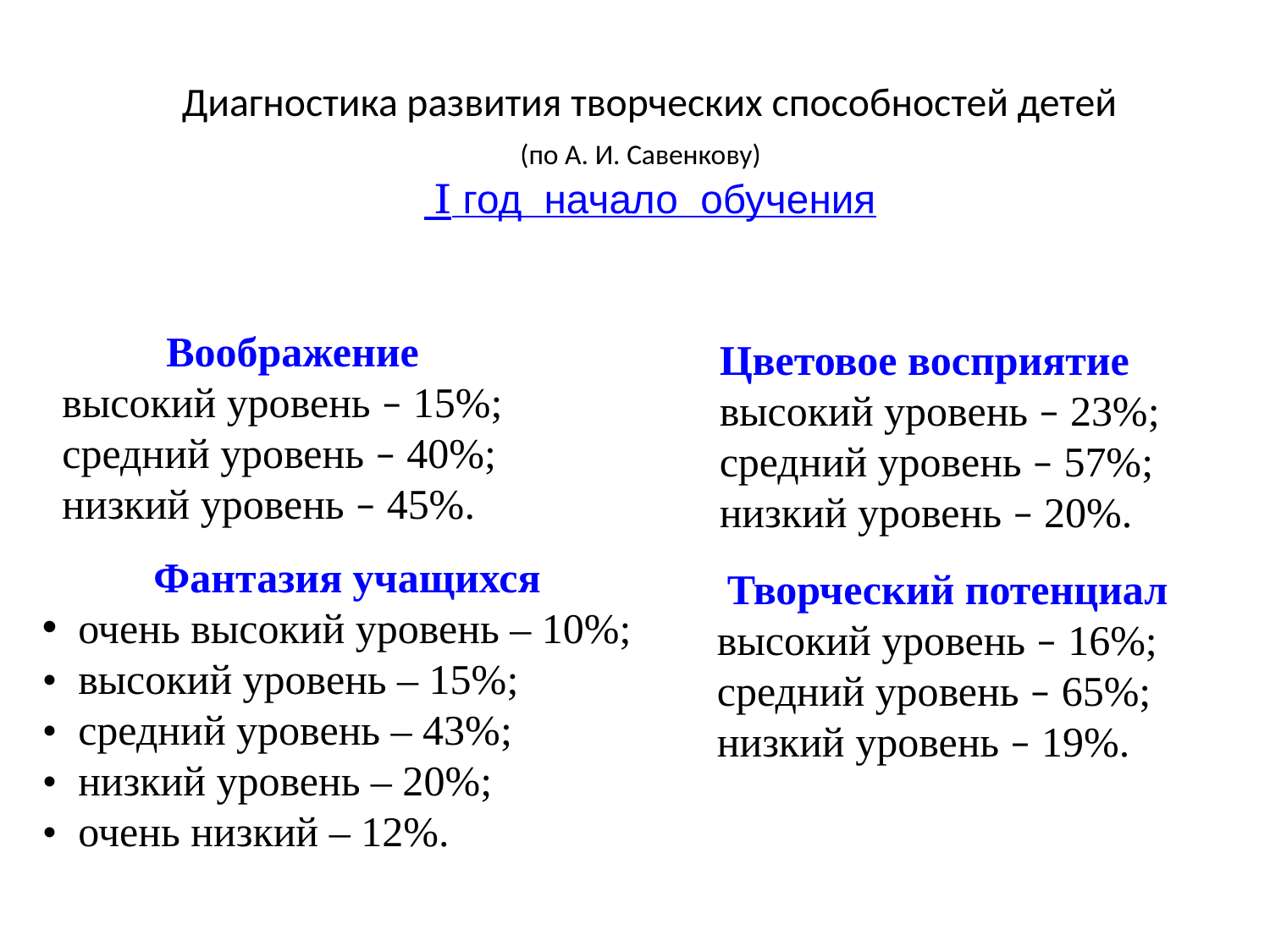

# Диагностика развития творческих способностей детей (по А. И. Савенкову) I год  начало  обучения

Воображение
высокий уровень – 15%;
средний уровень – 40%;
низкий уровень – 45%.
Цветовое восприятие
высокий уровень – 23%;
средний уровень – 57%;
низкий уровень – 20%.

Фантазия учащихся
  очень высокий уровень – 10%;
•  высокий уровень – 15%;
•  средний уровень – 43%;
•  низкий уровень – 20%;
•  очень низкий – 12%.

Творческий потенциал
высокий уровень – 16%;
средний уровень – 65%;
низкий уровень – 19%.